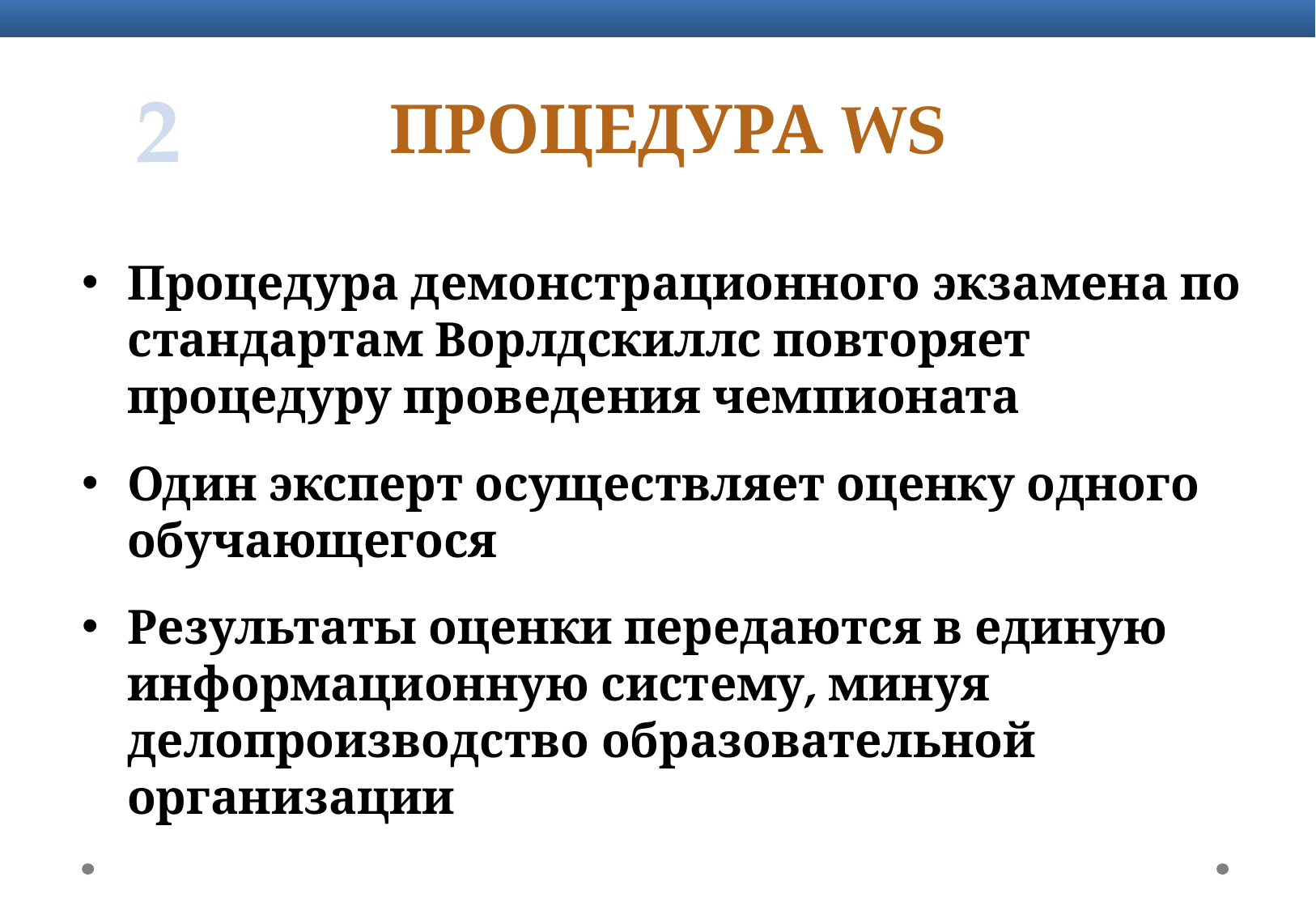

2
Процедура WS

Процедура демонстрационного экзамена по стандартам Ворлдскиллс повторяет процедуру проведения чемпионата
Один эксперт осуществляет оценку одного обучающегося
Результаты оценки передаются в единую информационную систему, минуя делопроизводство образовательной организации